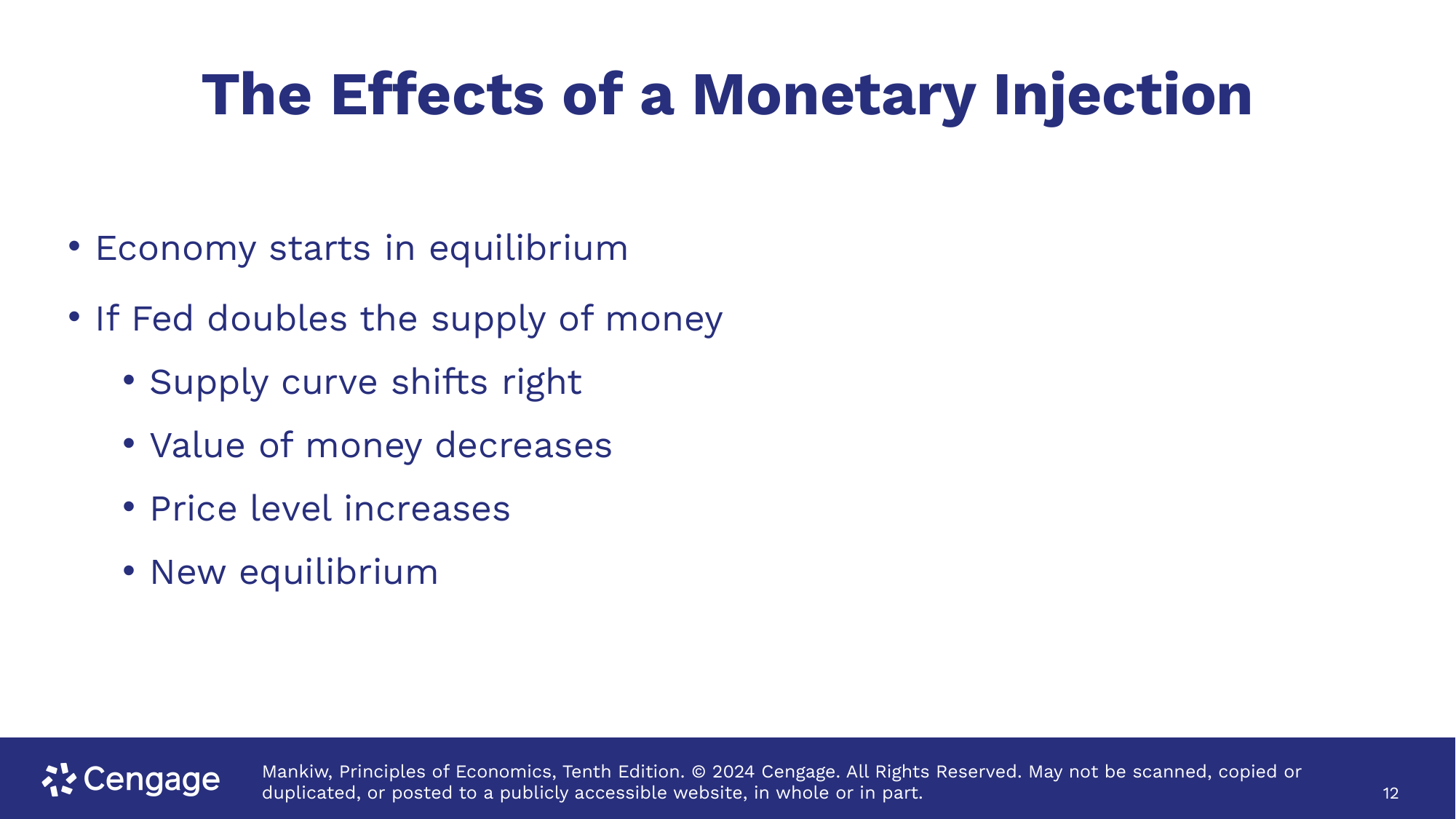

# The Effects of a Monetary Injection
Economy starts in equilibrium
If Fed doubles the supply of money
Supply curve shifts right
Value of money decreases
Price level increases
New equilibrium